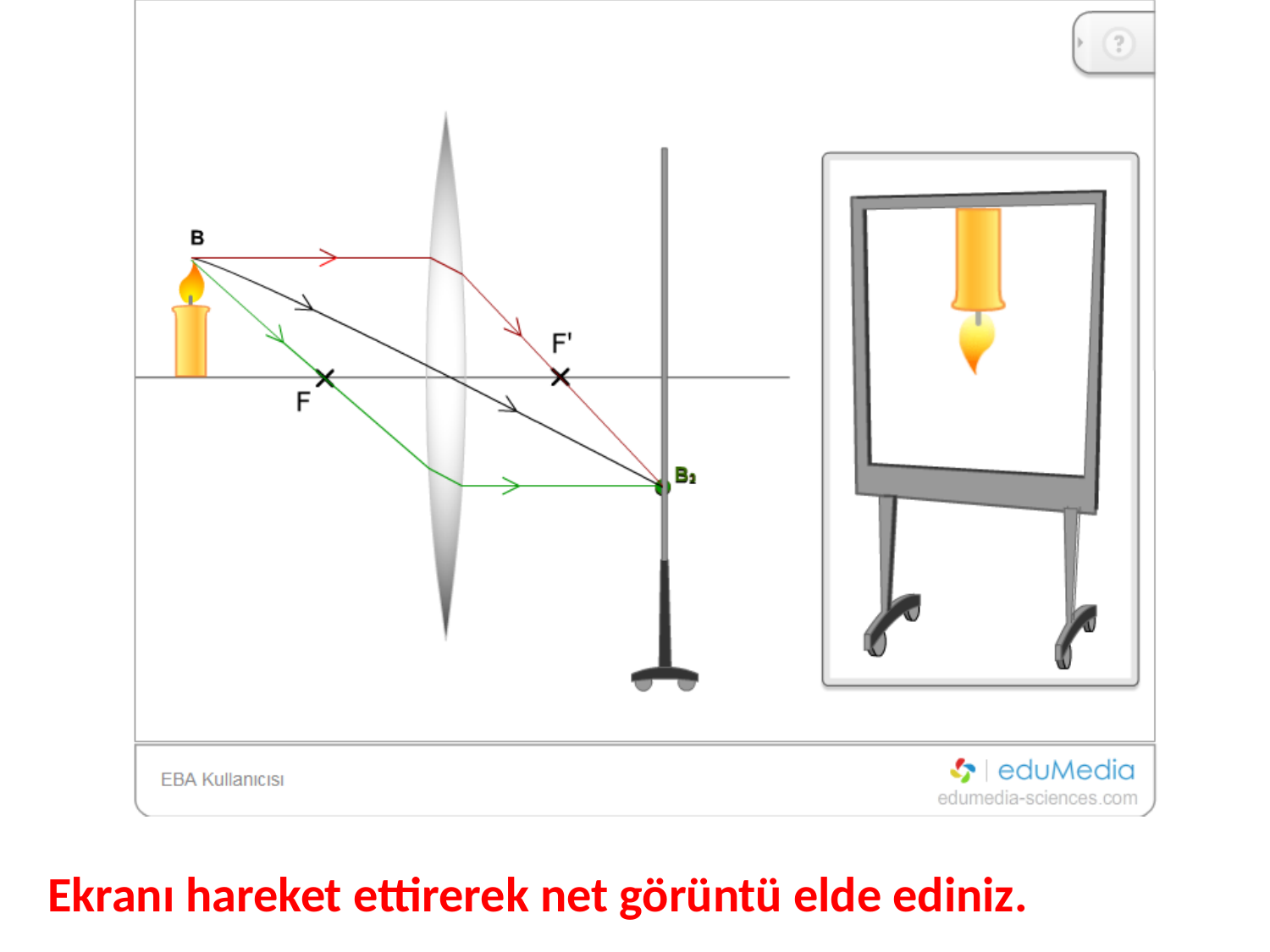

Ekranı hareket ettirerek net görüntü elde ediniz.